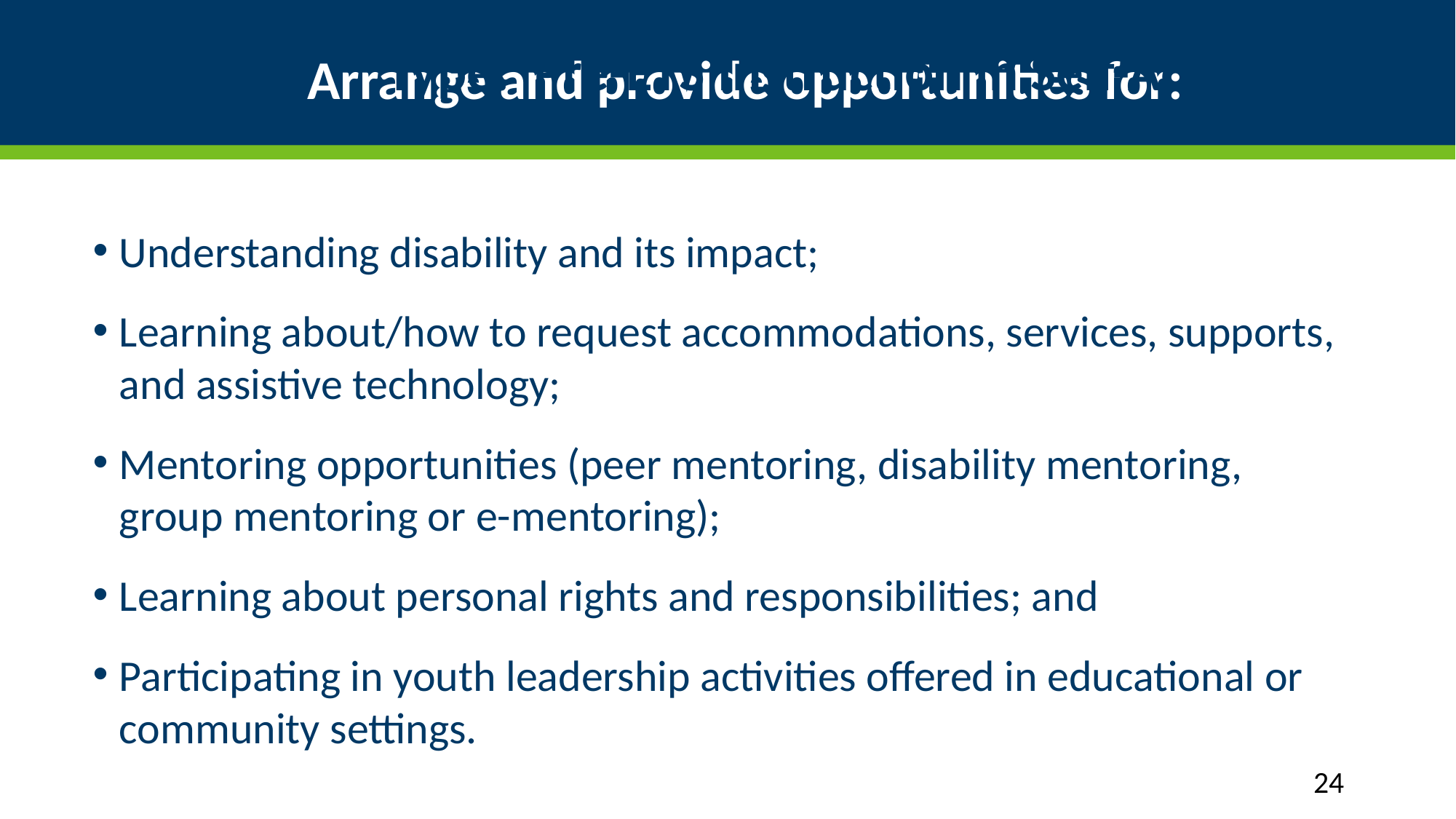

# Type:  Pre-ETS Instruction in Self-Advocacy
Arrange and provide opportunities for:
Understanding disability and its impact;
Learning about/how to request accommodations, services, supports, and assistive technology;
Mentoring opportunities (peer mentoring, disability mentoring, group mentoring or e-mentoring);
Learning about personal rights and responsibilities; and
Participating in youth leadership activities offered in educational or community settings.
24